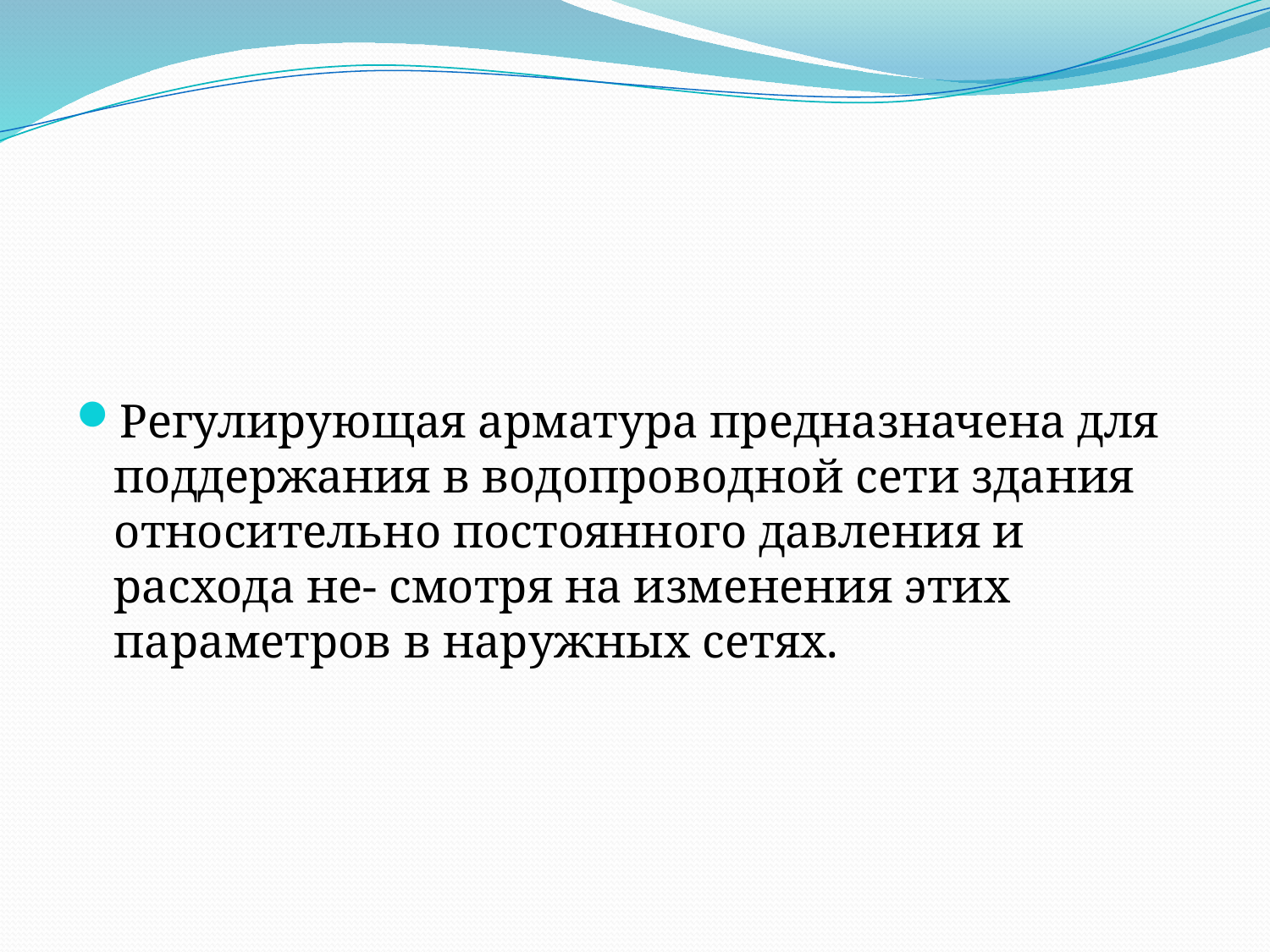

#
Регулирующая арматура предназначена для поддержания в водопроводной сети здания относительно постоянного давления и расхода не- смотря на изменения этих параметров в наружных сетях.